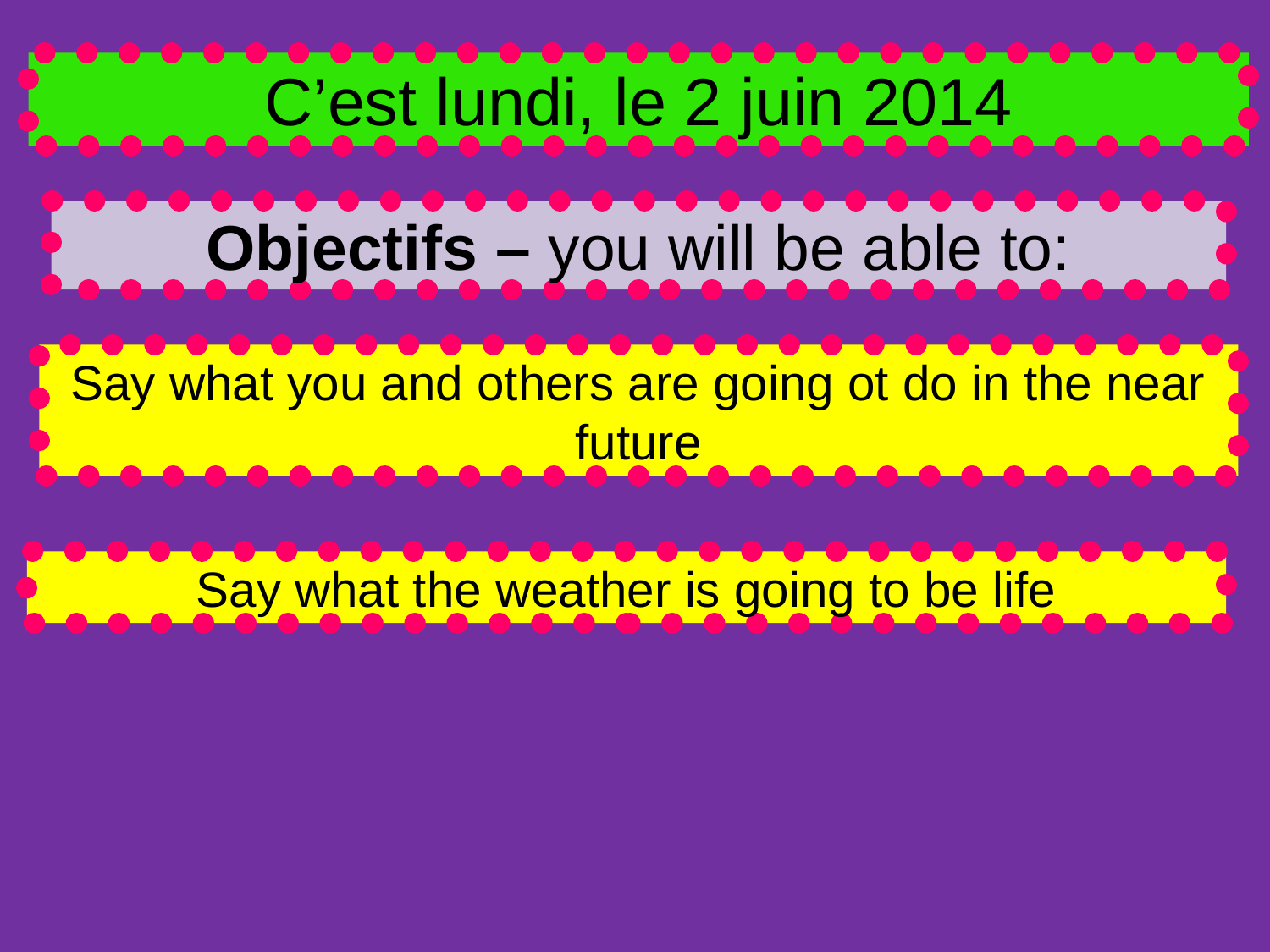

C’est lundi, le 2 juin 2014
Objectifs – you will be able to:
Say what you and others are going ot do in the near future
Say what the weather is going to be life